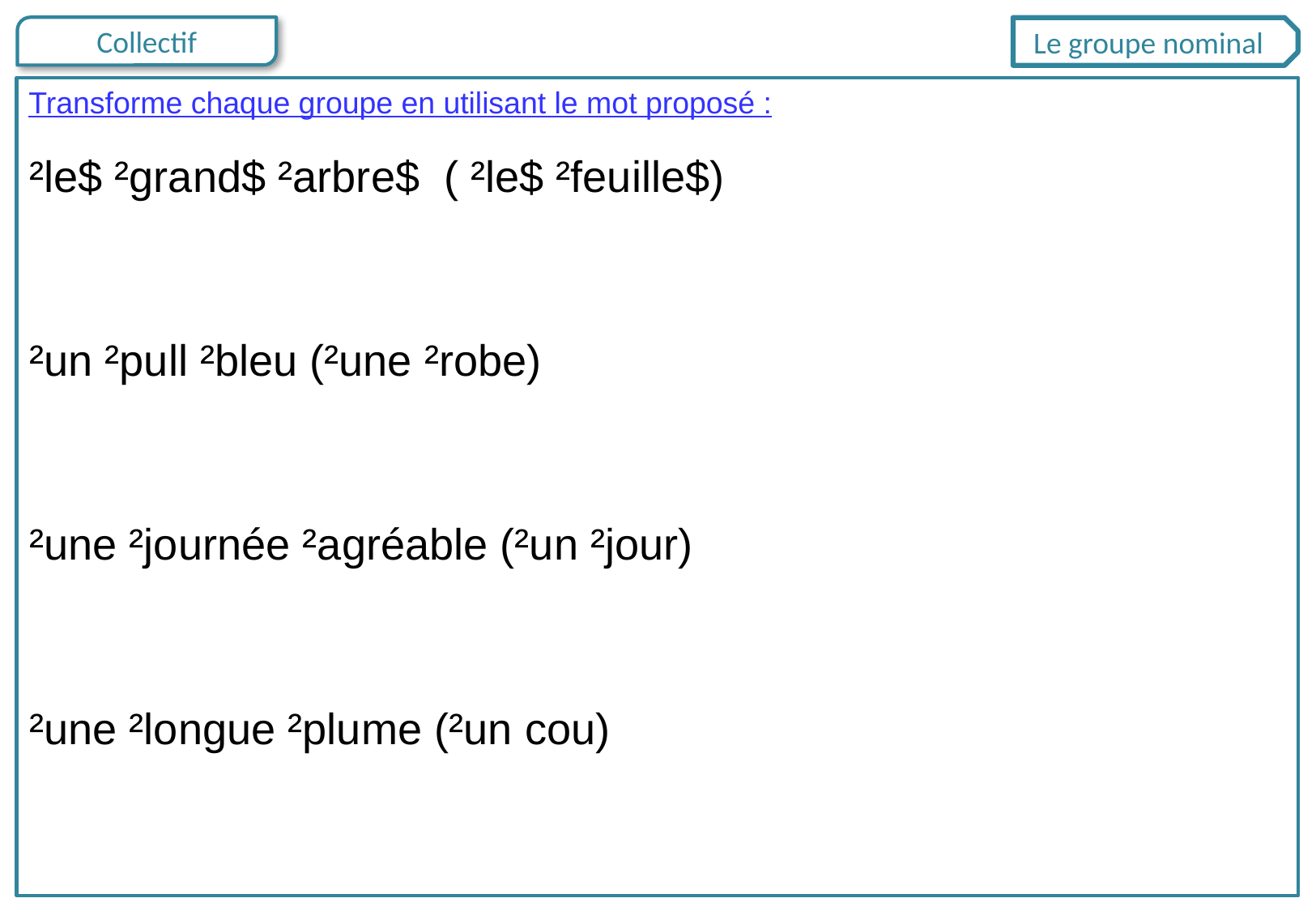

Le groupe nominal
Transforme chaque groupe en utilisant le mot proposé :
²le$ ²grand$ ²arbre$  ( ²le$ ²feuille$)
²un ²pull ²bleu (²une ²robe)
²une ²journée ²agréable (²un ²jour)
²une ²longue ²plume (²un cou)